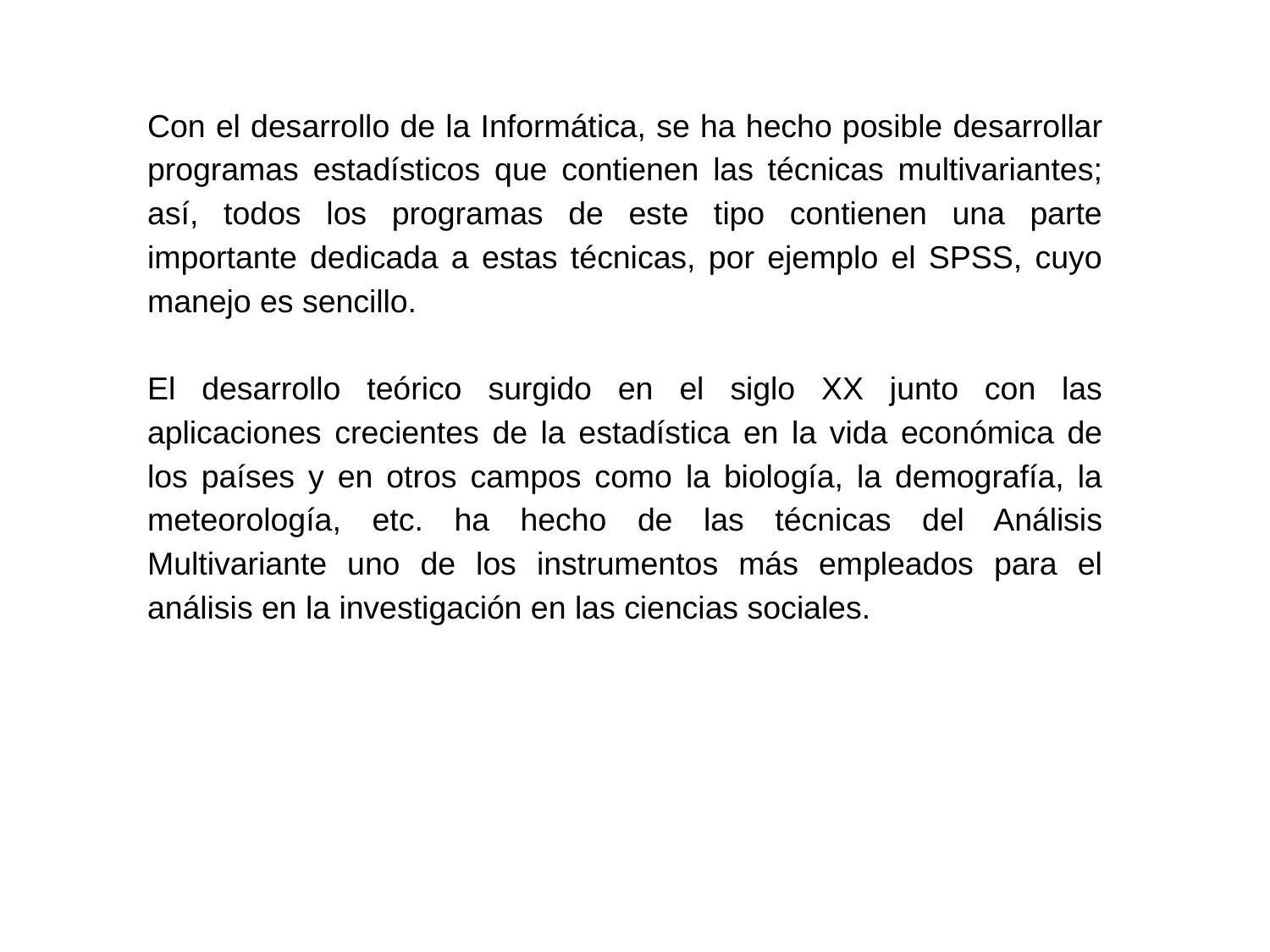

Con el desarrollo de la Informática, se ha hecho posible desarrollar programas estadísticos que contienen las técnicas multivariantes; así, todos los programas de este tipo contienen una parte importante dedicada a estas técnicas, por ejemplo el SPSS, cuyo manejo es sencillo.

El desarrollo teórico surgido en el siglo XX junto con las aplicaciones crecientes de la estadística en la vida económica de los países y en otros campos como la biología, la demografía, la meteorología, etc. ha hecho de las técnicas del Análisis Multivariante uno de los instrumentos más empleados para el análisis en la investigación en las ciencias sociales.